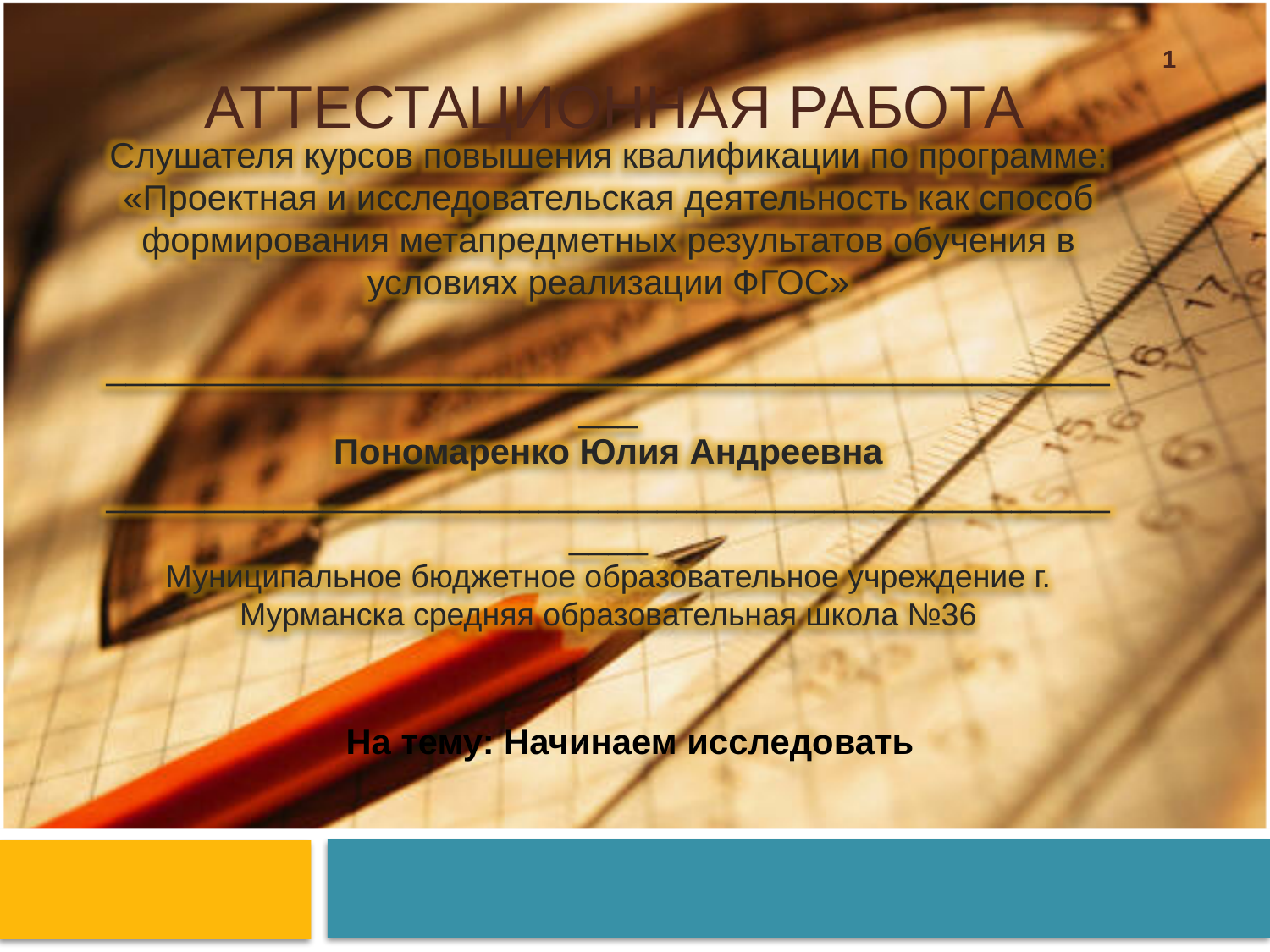

# Аттестационная работа
1

Слушателя курсов повышения квалификации по программе:
«Проектная и исследовательская деятельность как способ формирования метапредметных результатов обучения в условиях реализации ФГОС»

______________________________________________________
Пономаренко Юлия Андреевна
_______________________________________________________
Муниципальное бюджетное образовательное учреждение г. Мурманска средняя образовательная школа №36

На тему: Начинаем исследовать